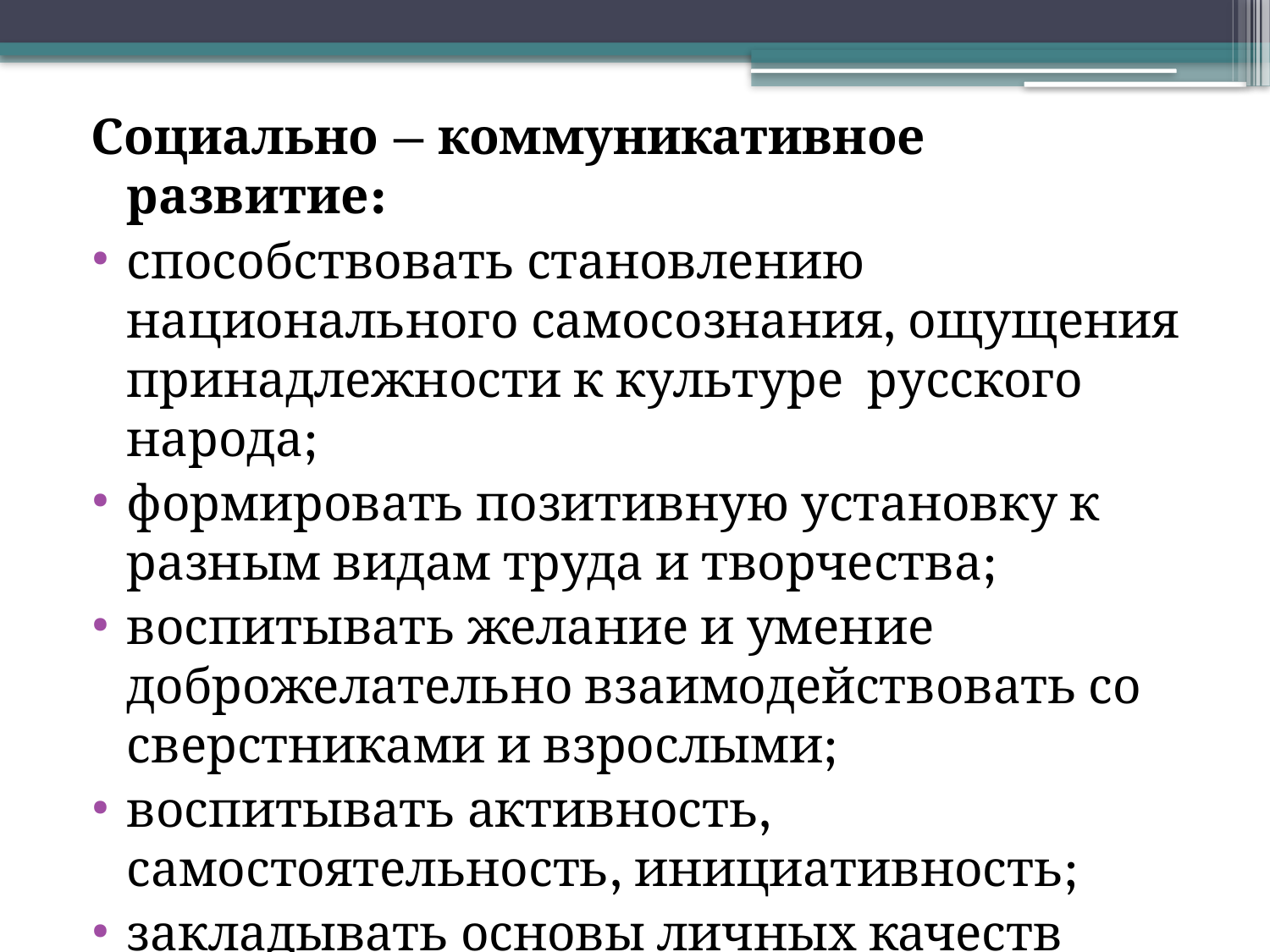

Социально – коммуникативное развитие:
способствовать становлению национального самосознания, ощущения принадлежности к культуре  русского народа;
формировать позитивную установку к разным видам труда и творчества;
воспитывать желание и умение доброжелательно взаимодействовать со сверстниками и взрослыми;
воспитывать активность, самостоятельность, инициативность;
закладывать основы личных качеств